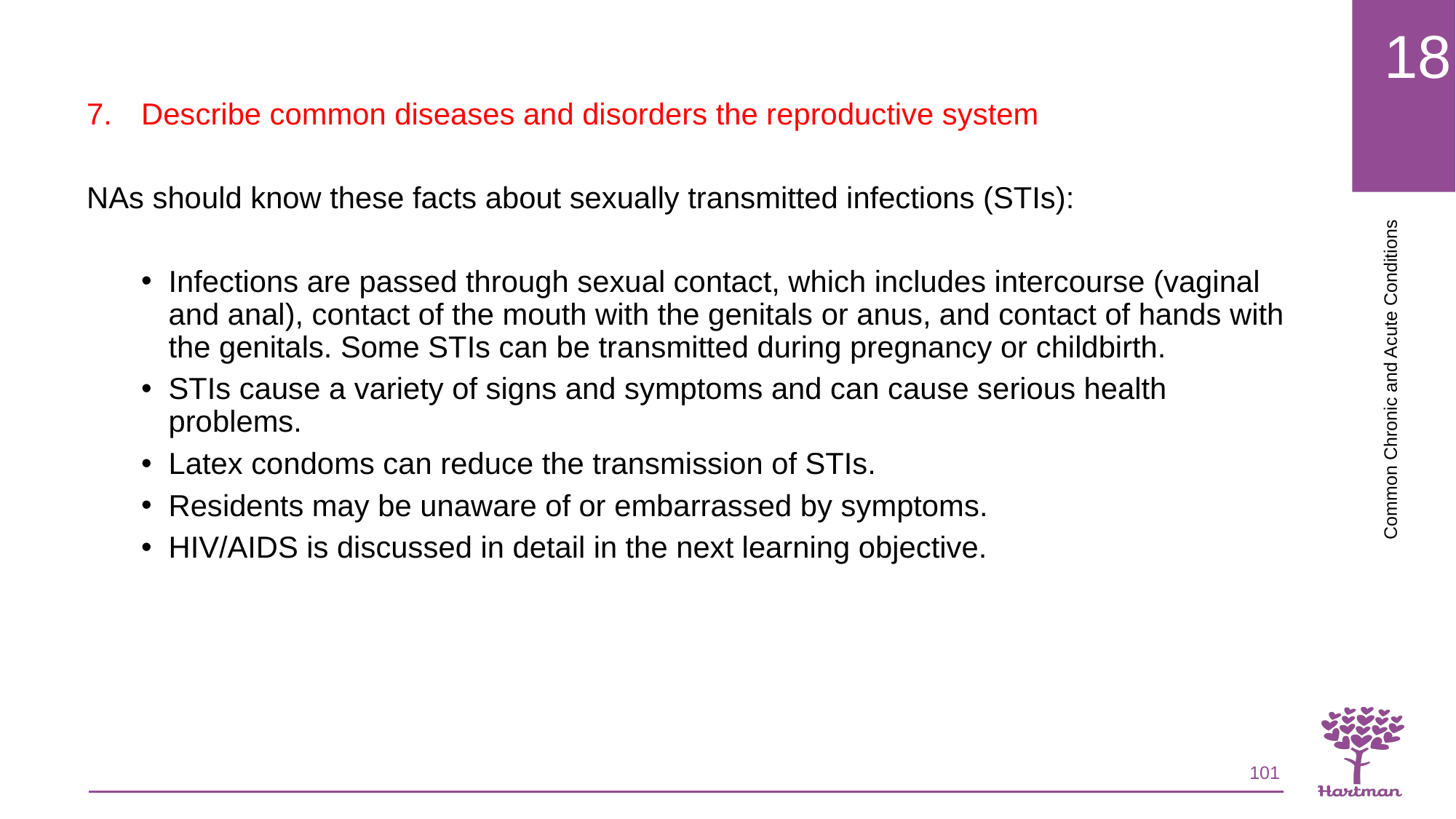

Describe common diseases and disorders the reproductive system

NAs should know these facts about sexually transmitted infections (STIs):

Infections are passed through sexual contact, which includes intercourse (vaginal and anal), contact of the mouth with the genitals or anus, and contact of hands with the genitals. Some STIs can be transmitted during pregnancy or childbirth.
STIs cause a variety of signs and symptoms and can cause serious health problems.
Latex condoms can reduce the transmission of STIs.
Residents may be unaware of or embarrassed by symptoms.
HIV/AIDS is discussed in detail in the next learning objective.

101